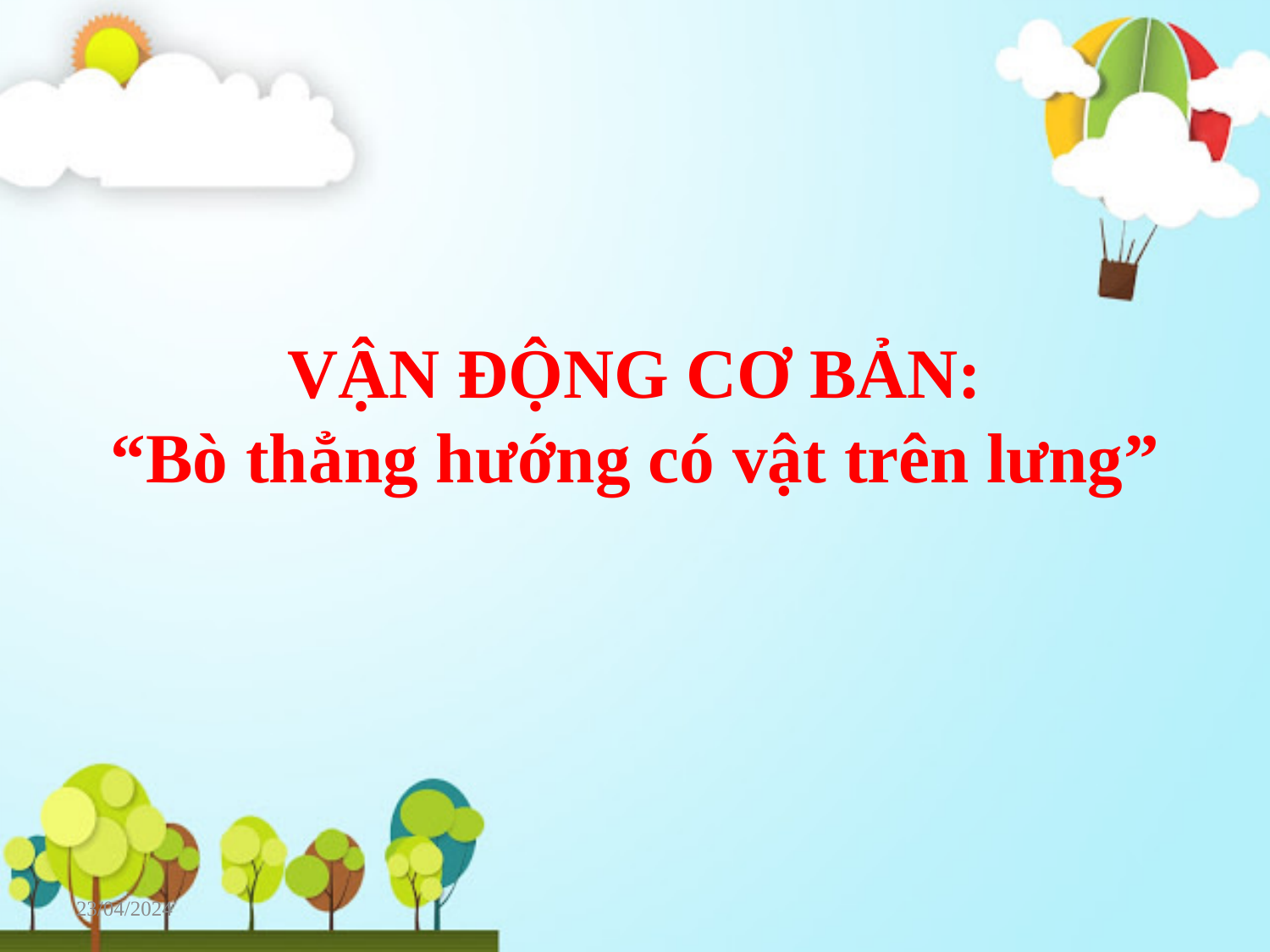

# VẬN ĐỘNG CƠ BẢN: “Bò thẳng hướng có vật trên lưng”
23/04/2024